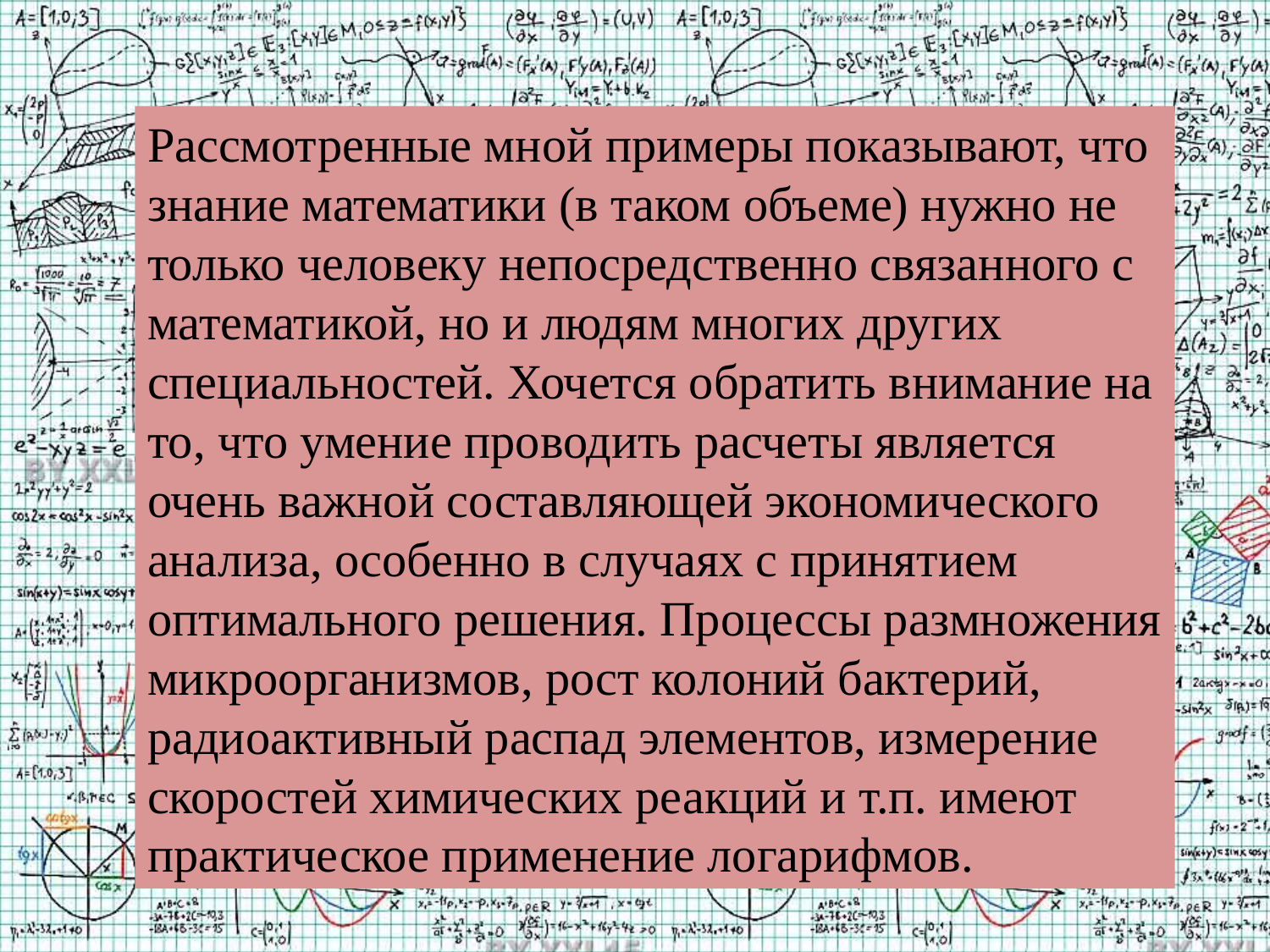

Рассмотренные мной примеры показывают, что знание математики (в таком объеме) нужно не только человеку непосредственно связанного с математикой, но и людям многих других специальностей. Хочется обратить внимание на то, что умение проводить расчеты является очень важной составляющей экономического анализа, особенно в случаях с принятием оптимального решения. Процессы размножения микроорганизмов, рост колоний бактерий, радиоактивный распад элементов, измерение скоростей химических реакций и т.п. имеют практическое применение логарифмов.